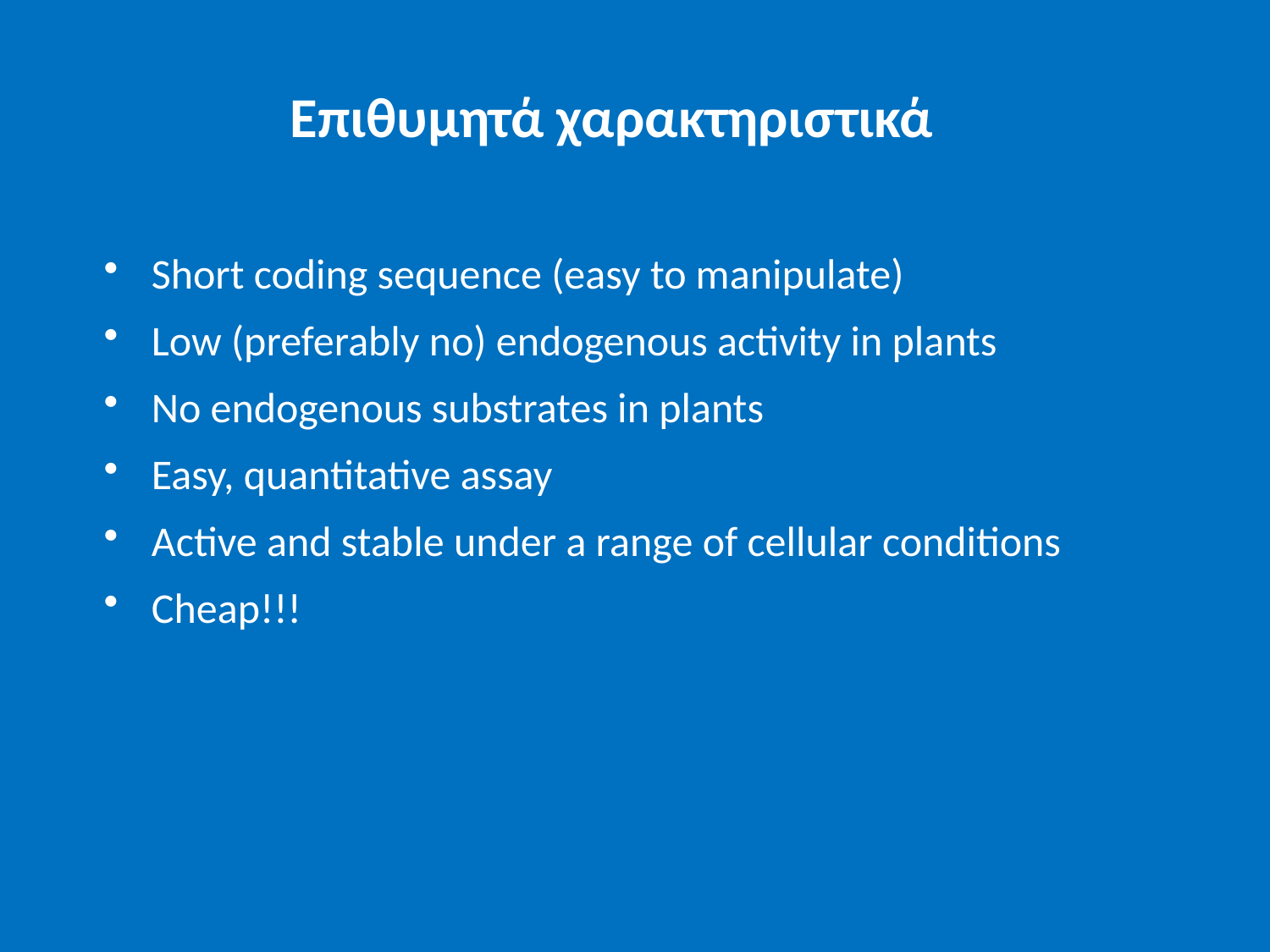

Επιθυμητά χαρακτηριστικά
Short coding sequence (easy to manipulate)
Low (preferably no) endogenous activity in plants
No endogenous substrates in plants
Easy, quantitative assay
Active and stable under a range of cellular conditions
Cheap!!!